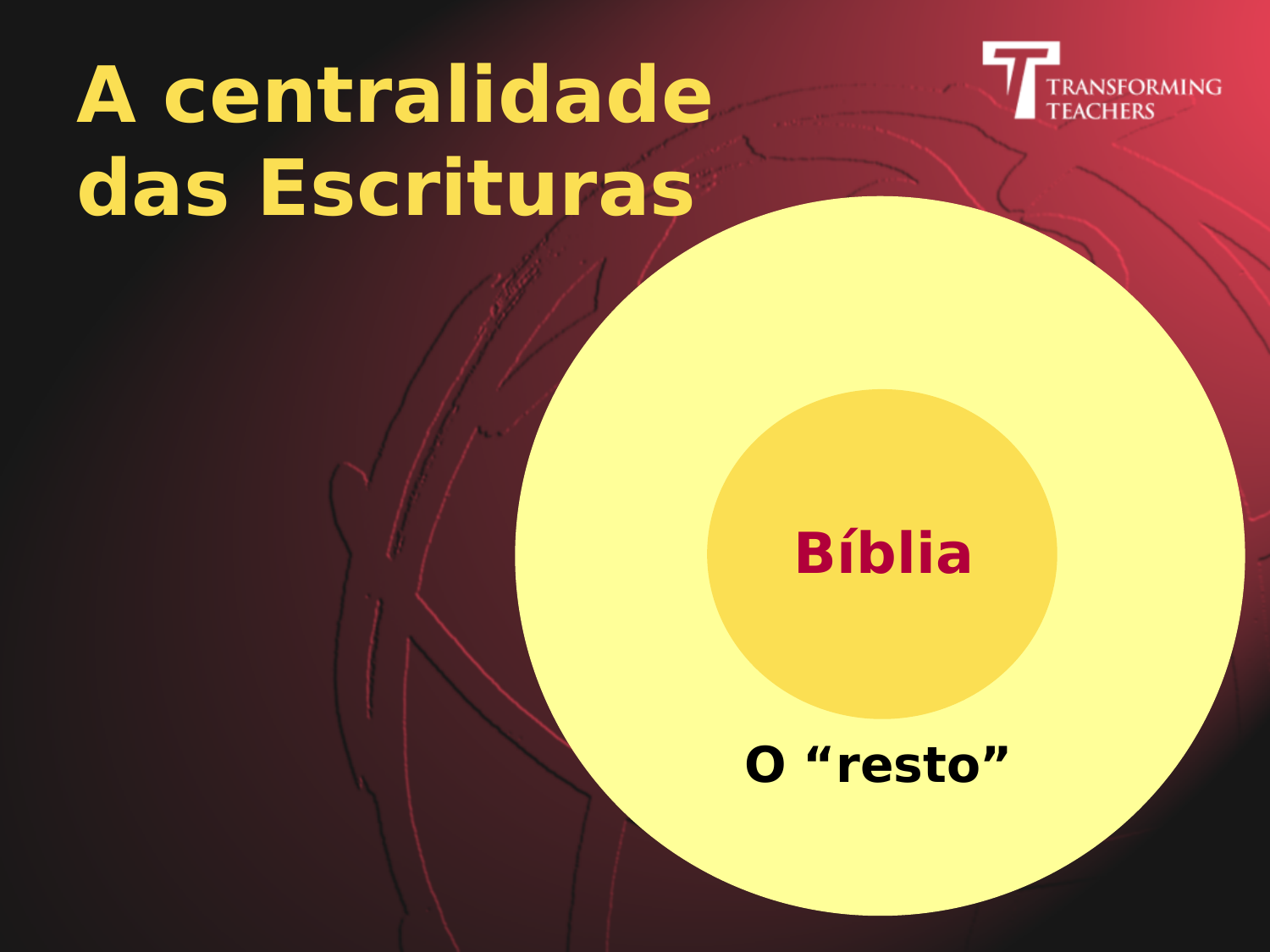

# A centralidade das Escrituras

Bíblia
O “resto”